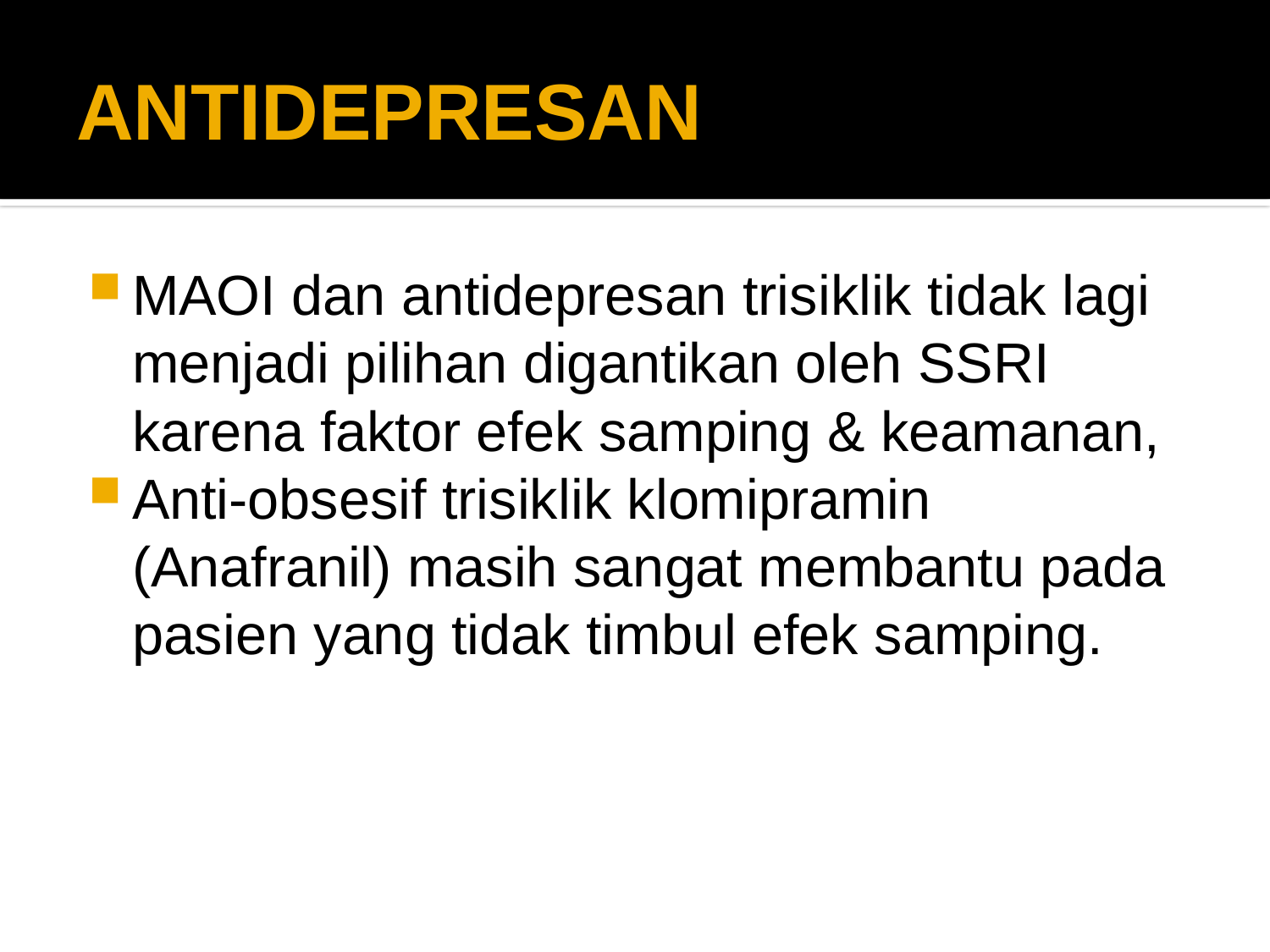

# ANTIDEPRESAN
MAOI dan antidepresan trisiklik tidak lagi menjadi pilihan digantikan oleh SSRI karena faktor efek samping & keamanan,
Anti-obsesif trisiklik klomipramin (Anafranil) masih sangat membantu pada pasien yang tidak timbul efek samping.